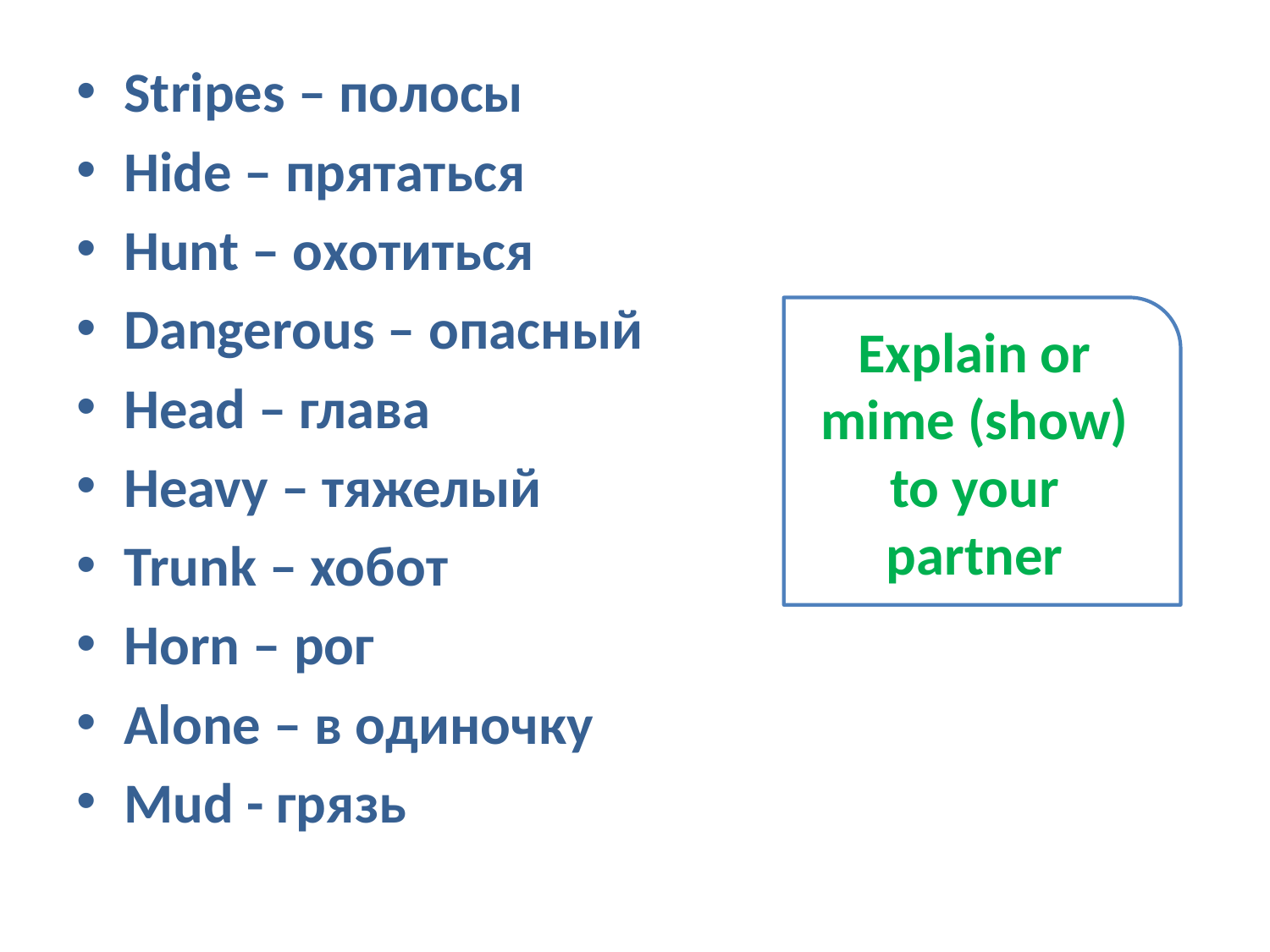

Stripes – полосы
Hide – прятаться
Hunt – охотиться
Dangerous – опасный
Head – глава
Heavy – тяжелый
Trunk – хобот
Horn – рог
Alone – в одиночку
Mud - грязь
Explain or mime (show) to your partner